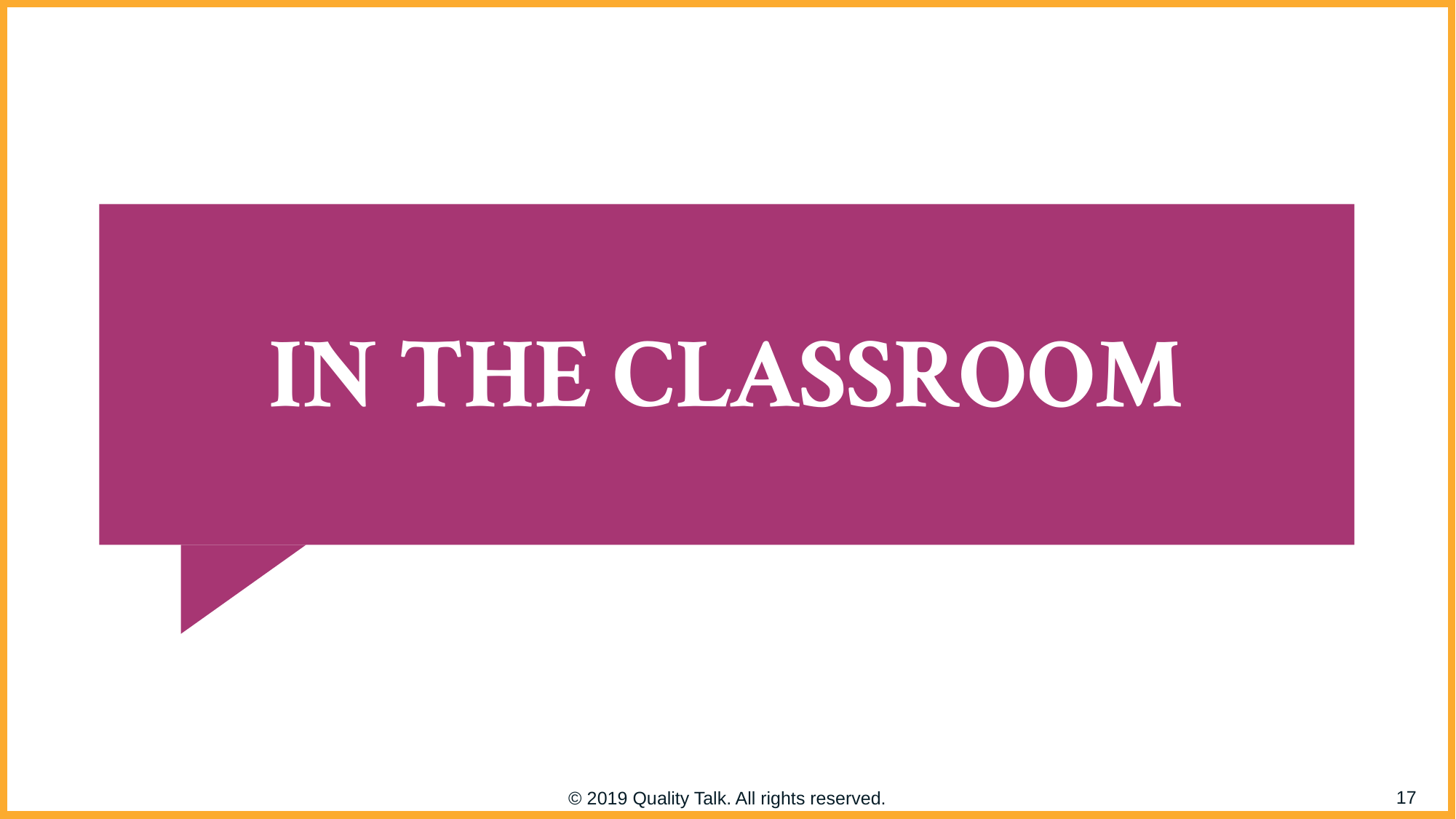

# In the Classroom

17
© 2019 Quality Talk. All rights reserved.